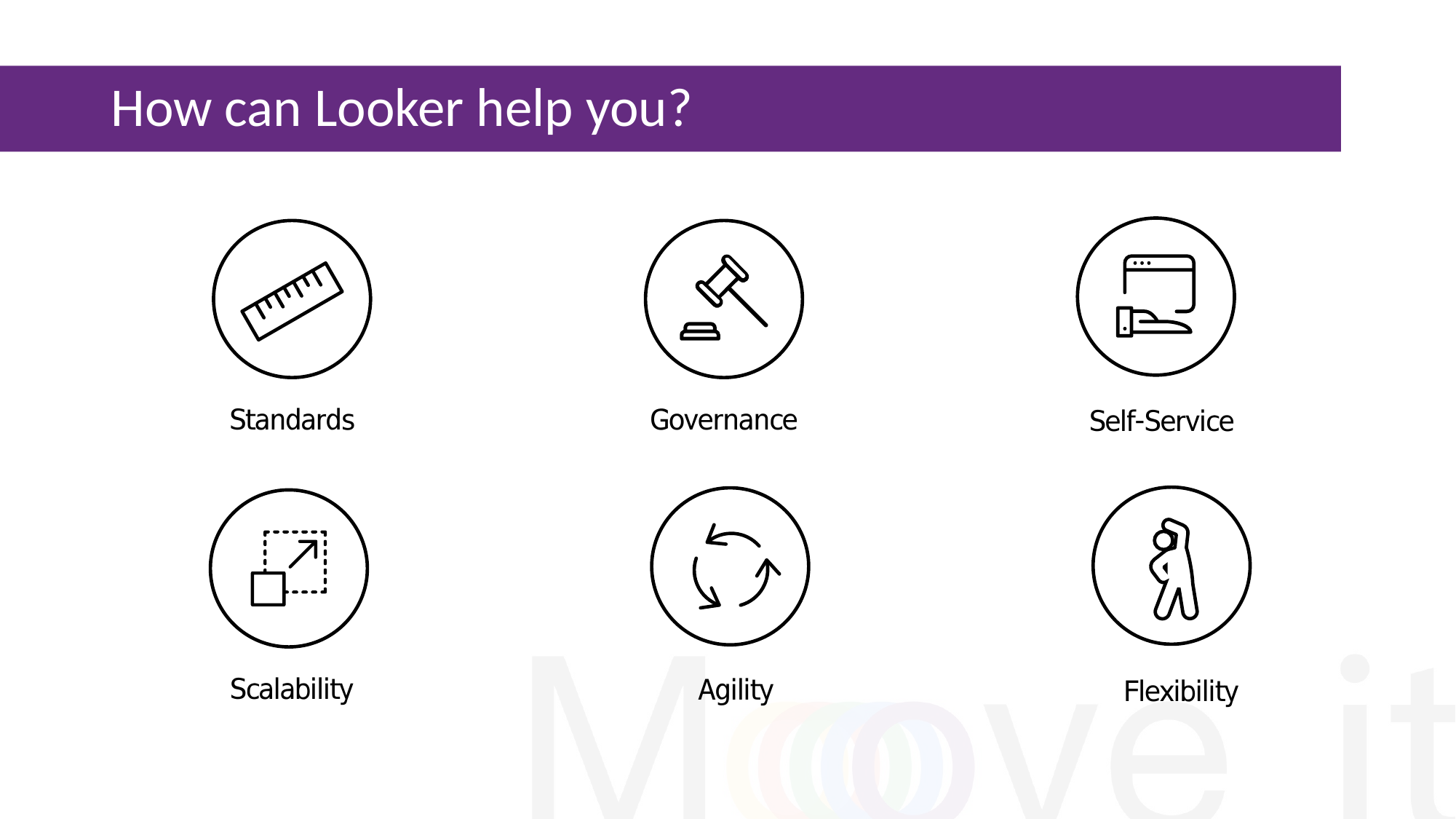

# How can Looker help you?

Self-Service

Standards

Governance

Flexibility

Agility

Scalability